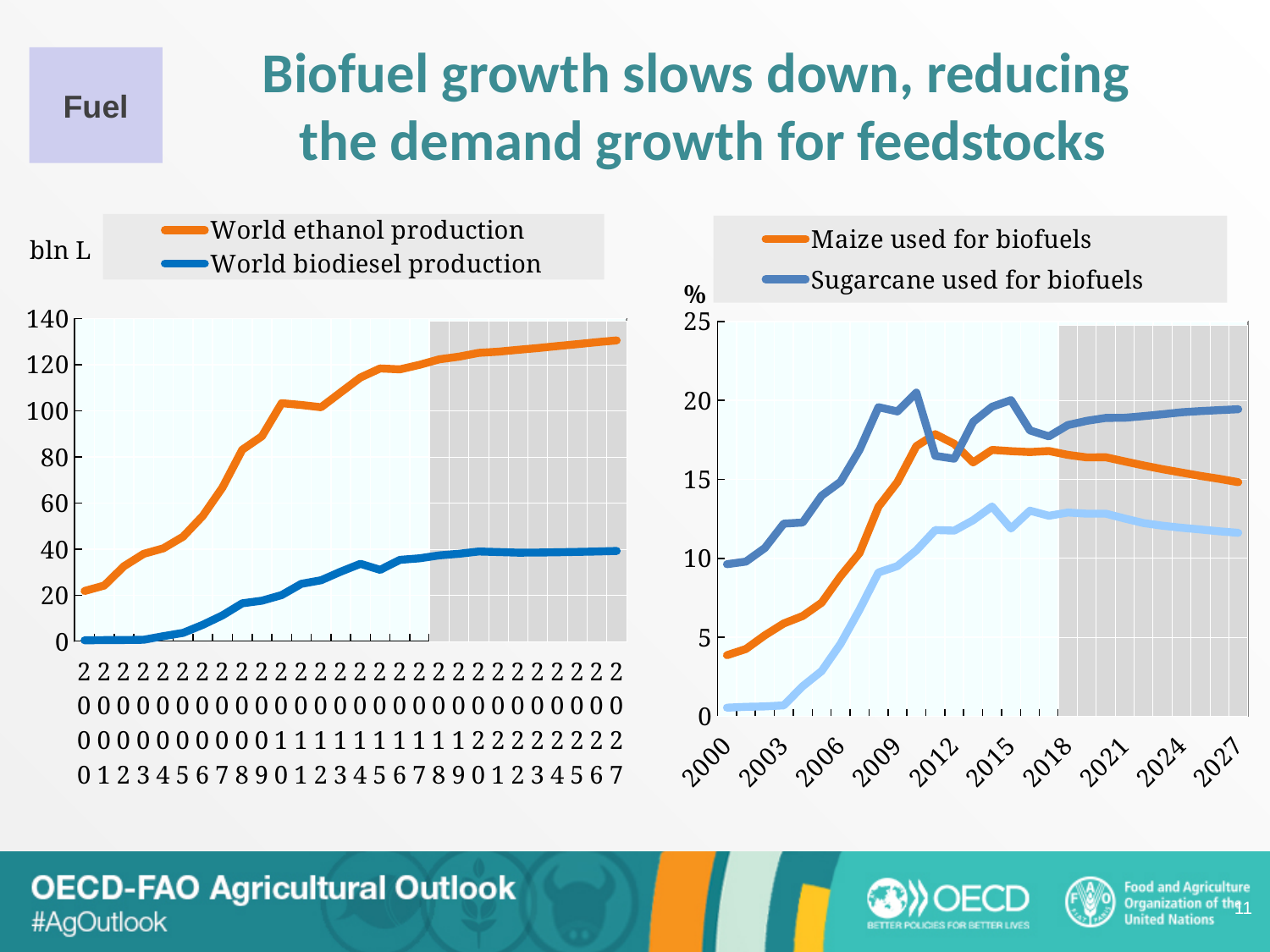

# Biofuel growth slows down, reducing the demand growth for feedstocks
Fuel

### Chart

| Category |  |  |  |  |  |  |  | World ethanol production | World biodiesel production |
|---|---|---|---|---|---|---|---|---|---|
| 2000 | 0.0 | 0.0 | 0.0 | 0.0 | 0.0 | 0.0 | 0.0 | 21.9066078062003 | 0.534200410403564 |
| 2001 | 0.0 | 0.0 | 0.0 | 0.0 | 0.0 | 0.0 | 0.0 | 24.28105125982579 | 0.616235423511206 |
| 2002 | 0.0 | 0.0 | 0.0 | 0.0 | 0.0 | 0.0 | 0.0 | 32.62537414229631 | 0.660583494164898 |
| 2003 | 0.0 | 0.0 | 0.0 | 0.0 | 0.0 | 0.0 | 0.0 | 38.01431975389787 | 0.77200195482479 |
| 2004 | 0.0 | 0.0 | 0.0 | 0.0 | 0.0 | 0.0 | 0.0 | 40.41631872511981 | 2.338076804511389 |
| 2005 | 0.0 | 0.0 | 0.0 | 0.0 | 0.0 | 0.0 | 0.0 | 45.44793769217708 | 3.758377292476091 |
| 2006 | 0.0 | 0.0 | 0.0 | 0.0 | 0.0 | 0.0 | 0.0 | 54.46032277749045 | 7.24942558451862 |
| 2007 | 0.0 | 0.0 | 0.0 | 0.0 | 0.0 | 0.0 | 0.0 | 66.81407227060117 | 11.34636877022001 |
| 2008 | 0.0 | 0.0 | 0.0 | 0.0 | 0.0 | 0.0 | 0.0 | 83.1483628207203 | 16.56576134786 |
| 2009 | 0.0 | 0.0 | 0.0 | 0.0 | 0.0 | 0.0 | 0.0 | 89.0283228138408 | 17.7139739791 |
| 2010 | 0.0 | 0.0 | 0.0 | 0.0 | 0.0 | 0.0 | 0.0 | 103.3282886188891 | 20.1425571152864 |
| 2011 | 0.0 | 0.0 | 0.0 | 0.0 | 0.0 | 0.0 | 0.0 | 102.5502362181553 | 25.01867553246025 |
| 2012 | 0.0 | 0.0 | 0.0 | 0.0 | 0.0 | 0.0 | 0.0 | 101.5769450228854 | 26.57473855553786 |
| 2013 | 0.0 | 0.0 | 0.0 | 0.0 | 0.0 | 0.0 | 0.0 | 108.0460864158861 | 30.30426203500538 |
| 2014 | 0.0 | 0.0 | 0.0 | 0.0 | 0.0 | 0.0 | 0.0 | 114.4649657469934 | 33.6925543178504 |
| 2015 | 0.0 | 0.0 | 0.0 | 0.0 | 0.0 | 0.0 | 0.0 | 118.3884390057792 | 31.07557593358481 |
| 2016 | 0.0 | 0.0 | 0.0 | 0.0 | 0.0 | 0.0 | 0.0 | 117.9960933069423 | 35.41580708687459 |
| 2017 | 0.0 | 0.0 | 0.0 | 0.0 | 0.0 | 0.0 | 0.0 | 119.9753410366116 | 36.07159736199848 |
| 2018 | 1.0 | 1.0 | 1.0 | 1.0 | 1.0 | 1.0 | 0.95 | 122.3583398035562 | 37.35292925707893 |
| 2019 | 1.0 | 1.0 | 1.0 | 1.0 | 1.0 | 1.0 | 0.95 | 123.5100633441969 | 38.04482427822417 |
| 2020 | 1.0 | 1.0 | 1.0 | 1.0 | 1.0 | 1.0 | 0.95 | 125.1554733002782 | 39.02781643753909 |
| 2021 | 1.0 | 1.0 | 1.0 | 1.0 | 1.0 | 1.0 | 0.95 | 125.659935074973 | 38.78573356792505 |
| 2022 | 1.0 | 1.0 | 1.0 | 1.0 | 1.0 | 1.0 | 0.95 | 126.4817372563068 | 38.51662075368648 |
| 2023 | 1.0 | 1.0 | 1.0 | 1.0 | 1.0 | 1.0 | 0.95 | 127.2239639453153 | 38.56587698825725 |
| 2024 | 1.0 | 1.0 | 1.0 | 1.0 | 1.0 | 1.0 | 0.95 | 128.092786336091 | 38.69988926604021 |
| 2025 | 1.0 | 1.0 | 1.0 | 1.0 | 1.0 | 1.0 | 0.95 | 128.9258126139912 | 38.85742289370872 |
| 2026 | 1.0 | 1.0 | 1.0 | 1.0 | 1.0 | 1.0 | 0.95 | 129.7820022505257 | 39.03372779739662 |
| 2027 | 1.0 | 1.0 | 1.0 | 1.0 | 1.0 | 1.0 | 0.95 | 130.53985355874 | 39.26896622264162 |

### Chart

| Category |  |  |  |  |  | Maize used for biofuels | Sugarcane used for biofuels | Vegetable oil used for biofuels |
|---|---|---|---|---|---|---|---|---|
| 2000 | 0.0 | 0.0 | 0.0 | 0.0 | 0.0 | 3.870391651701487 | 9.628452651928667 | 0.550224556512373 |
| 2001 | 0.0 | 0.0 | 0.0 | 0.0 | 0.0 | 4.260342963406514 | 9.791810373471524 | 0.602529272069681 |
| 2002 | 0.0 | 0.0 | 0.0 | 0.0 | 0.0 | 5.128046789709544 | 10.65249347252506 | 0.628807913342357 |
| 2003 | 0.0 | 0.0 | 0.0 | 0.0 | 0.0 | 5.877846740953212 | 12.19769714618442 | 0.695283015444735 |
| 2004 | 0.0 | 0.0 | 0.0 | 0.0 | 0.0 | 6.349308648552023 | 12.26454328696277 | 1.904082681697617 |
| 2005 | 0.0 | 0.0 | 0.0 | 0.0 | 0.0 | 7.193329895766002 | 13.96973125592806 | 2.865355196091578 |
| 2006 | 0.0 | 0.0 | 0.0 | 0.0 | 0.0 | 8.873804483071085 | 14.85064434471363 | 4.59313884535227 |
| 2007 | 0.0 | 0.0 | 0.0 | 0.0 | 0.0 | 10.33826141177015 | 16.8721761791623 | 6.74940055367327 |
| 2008 | 0.0 | 0.0 | 0.0 | 0.0 | 0.0 | 13.26458102000158 | 19.56847463151139 | 9.104377315672824 |
| 2009 | 0.0 | 0.0 | 0.0 | 0.0 | 0.0 | 14.82733939232228 | 19.30027368775433 | 9.50715254102075 |
| 2010 | 0.0 | 0.0 | 0.0 | 0.0 | 0.0 | 17.10550787481336 | 20.48813977968344 | 10.50218982041012 |
| 2011 | 0.0 | 0.0 | 0.0 | 0.0 | 0.0 | 17.85681171215082 | 16.48717641839944 | 11.78828819986758 |
| 2012 | 0.0 | 0.0 | 0.0 | 0.0 | 0.0 | 17.24644570730815 | 16.30677900086318 | 11.75246928918808 |
| 2013 | 0.0 | 0.0 | 0.0 | 0.0 | 0.0 | 16.07043046695852 | 18.63805052670309 | 12.4115262939014 |
| 2014 | 0.0 | 0.0 | 0.0 | 0.0 | 0.0 | 16.86493084496603 | 19.59492867315829 | 13.28105881637928 |
| 2015 | 0.0 | 0.0 | 0.0 | 0.0 | 0.0 | 16.78487623424308 | 20.01881179032097 | 11.88731931300397 |
| 2016 | 0.0 | 0.0 | 0.0 | 0.0 | 0.0 | 16.7289651050297 | 18.09815747861101 | 13.01675646193329 |
| 2017 | 0.0 | 0.0 | 0.0 | 0.0 | 0.0 | 16.7947815453879 | 17.72256639811362 | 12.69188524987397 |
| 2018 | 1.0 | 1.0 | 1.0 | 1.0 | 0.95 | 16.55151416429904 | 18.43607945820769 | 12.89858385925609 |
| 2019 | 1.0 | 1.0 | 1.0 | 1.0 | 0.95 | 16.38896208682414 | 18.70442657643836 | 12.82715505072013 |
| 2020 | 1.0 | 1.0 | 1.0 | 1.0 | 0.95 | 16.39790140323772 | 18.88679681374494 | 12.82841705536318 |
| 2021 | 1.0 | 1.0 | 1.0 | 1.0 | 0.95 | 16.13583142650133 | 18.89721560914809 | 12.51800495804019 |
| 2022 | 1.0 | 1.0 | 1.0 | 1.0 | 0.95 | 15.87967960812575 | 19.00173566824903 | 12.23237829061888 |
| 2023 | 1.0 | 1.0 | 1.0 | 1.0 | 0.95 | 15.64506774292477 | 19.12004512101995 | 12.06421689163953 |
| 2024 | 1.0 | 1.0 | 1.0 | 1.0 | 0.95 | 15.430389489246 | 19.24518980281844 | 11.9341555394956 |
| 2025 | 1.0 | 1.0 | 1.0 | 1.0 | 0.95 | 15.21823230551804 | 19.32082540059583 | 11.82712527262518 |
| 2026 | 1.0 | 1.0 | 1.0 | 1.0 | 0.95 | 15.03354211817105 | 19.3831582131373 | 11.70796243902454 |
| 2027 | 1.0 | 1.0 | 1.0 | 1.0 | 0.95 | 14.81998551015218 | 19.43765225864476 | 11.61548970198215 |
11